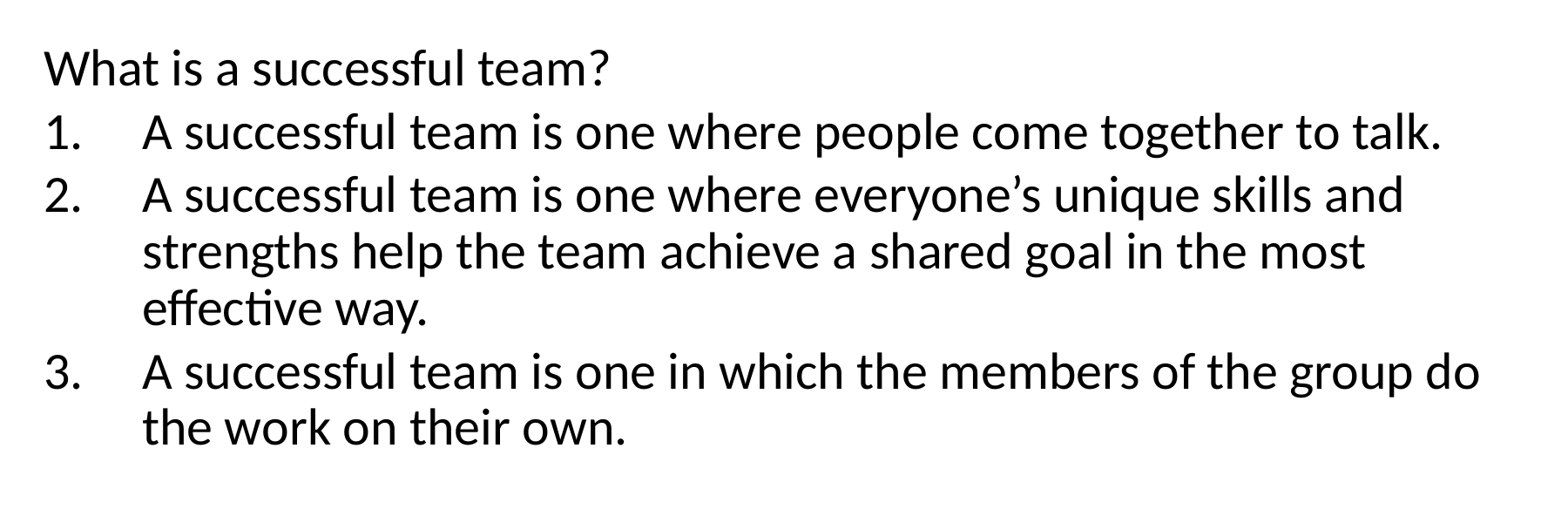

What is a successful team?
A successful team is one where people come together to talk.
A successful team is one where everyone’s unique skills and strengths help the team achieve a shared goal in the most effective way.
A successful team is one in which the members of the group do the work on their own.